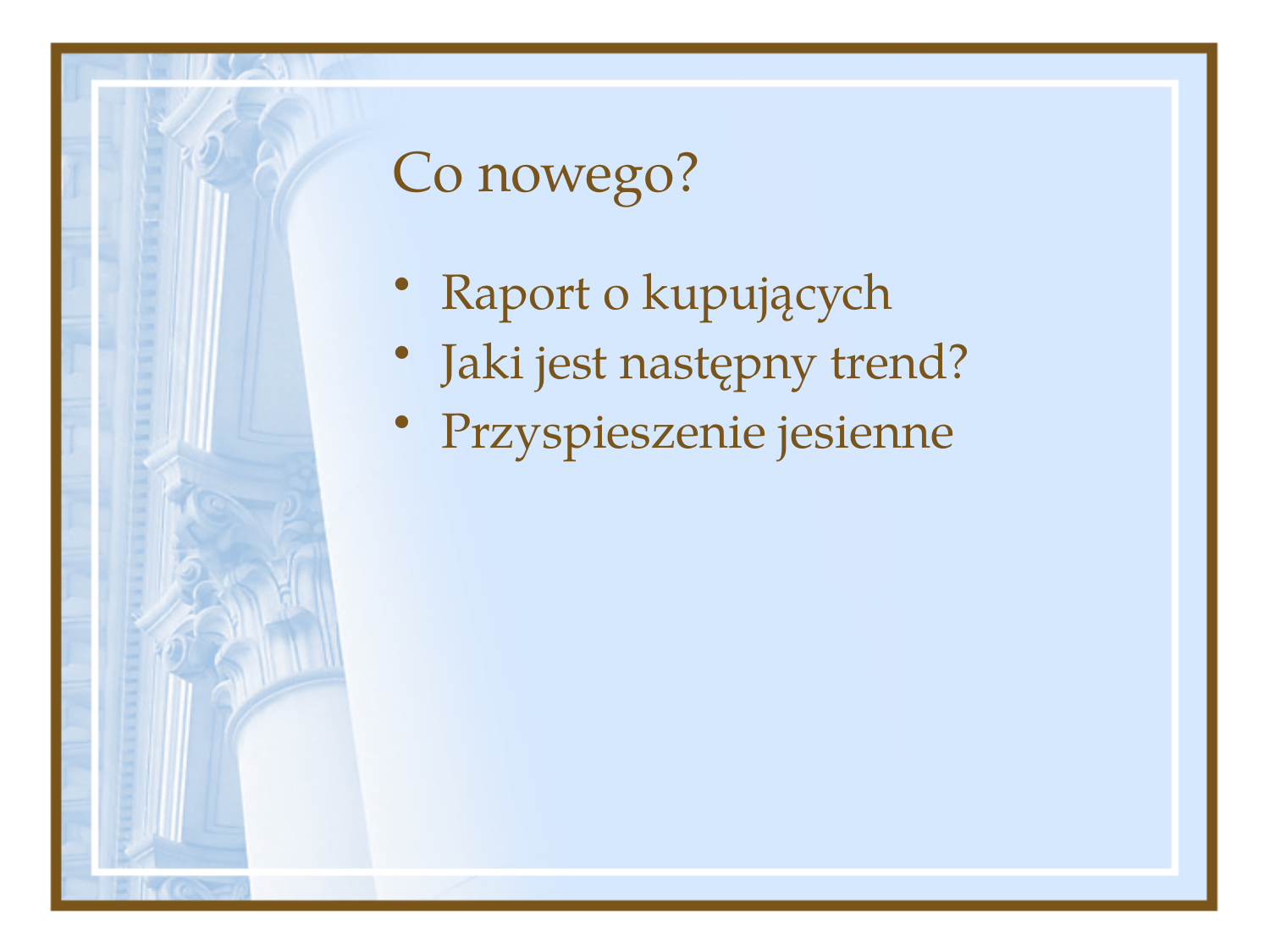

# Co nowego?
Raport o kupujących
Jaki jest następny trend?
Przyspieszenie jesienne